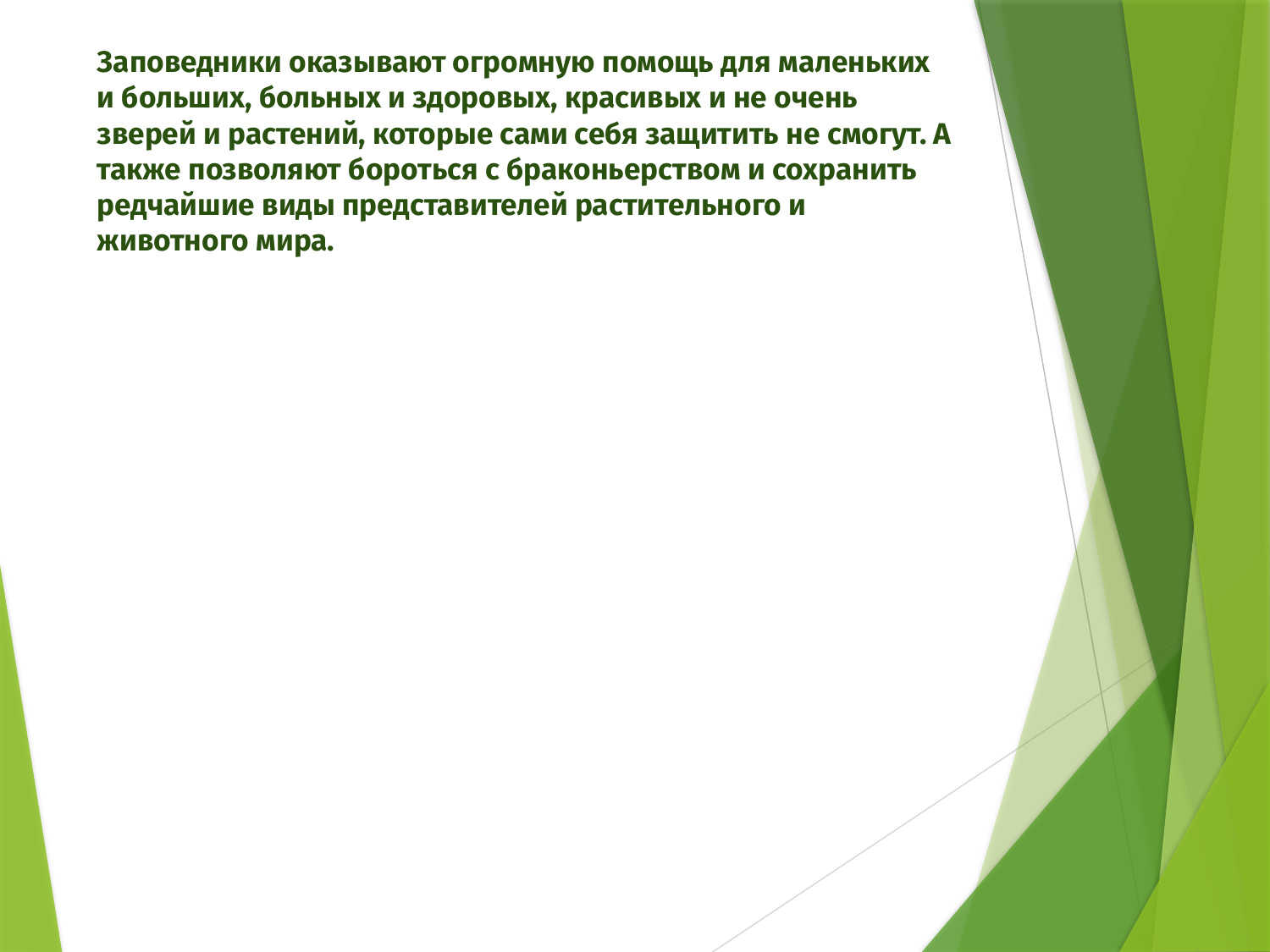

# Заповедники оказывают огромную помощь для маленьких и больших, больных и здоровых, красивых и не очень зверей и растений, которые сами себя защитить не смогут. А также позволяют бороться с браконьерством и сохранить редчайшие виды представителей растительного и животного мира.